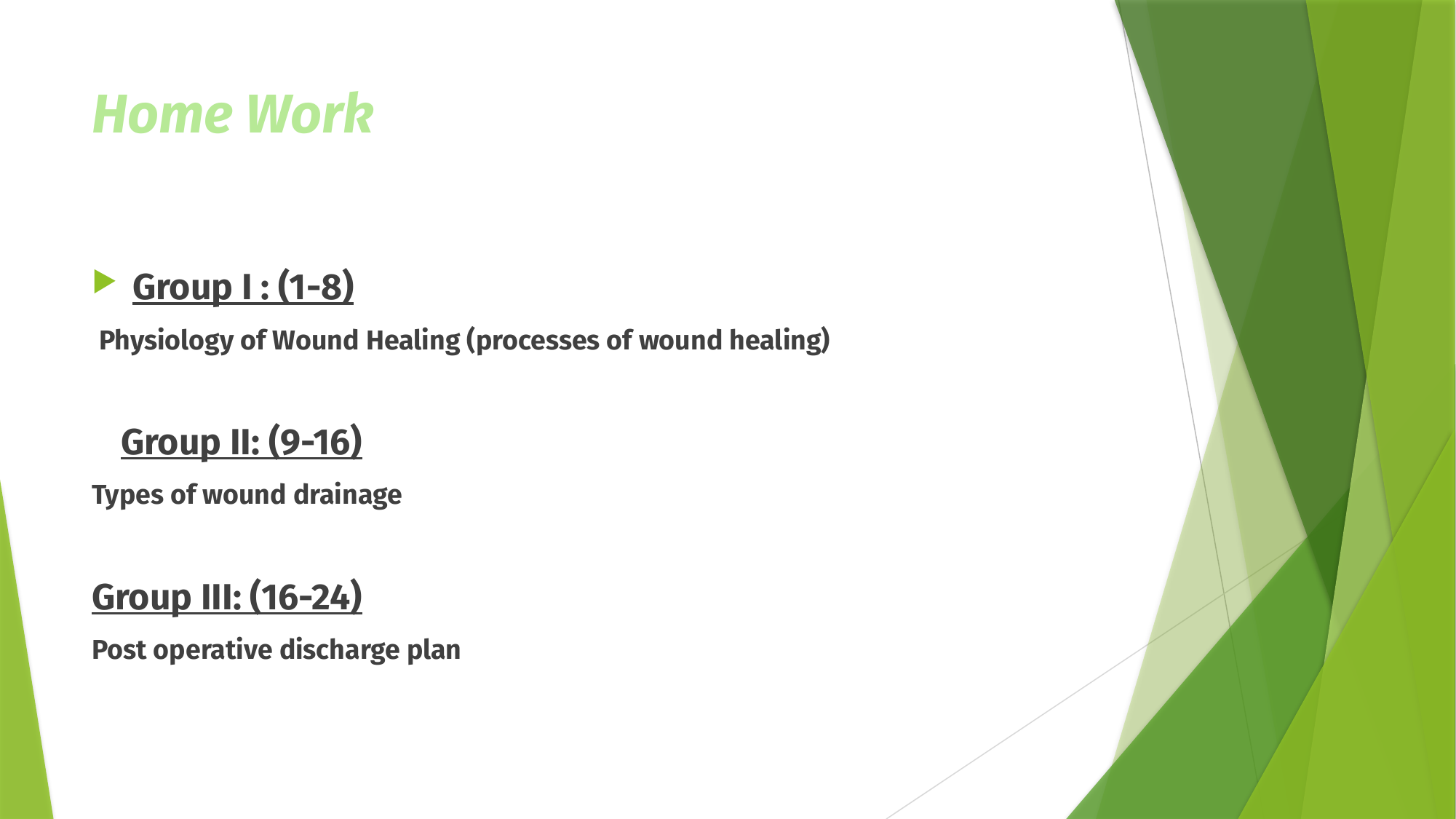

# Home Work
Group I : (1-8)
 Physiology of Wound Healing (processes of wound healing)

    Group II: (9-16)
Types of wound drainage

Group III: (16-24)
Post operative discharge plan